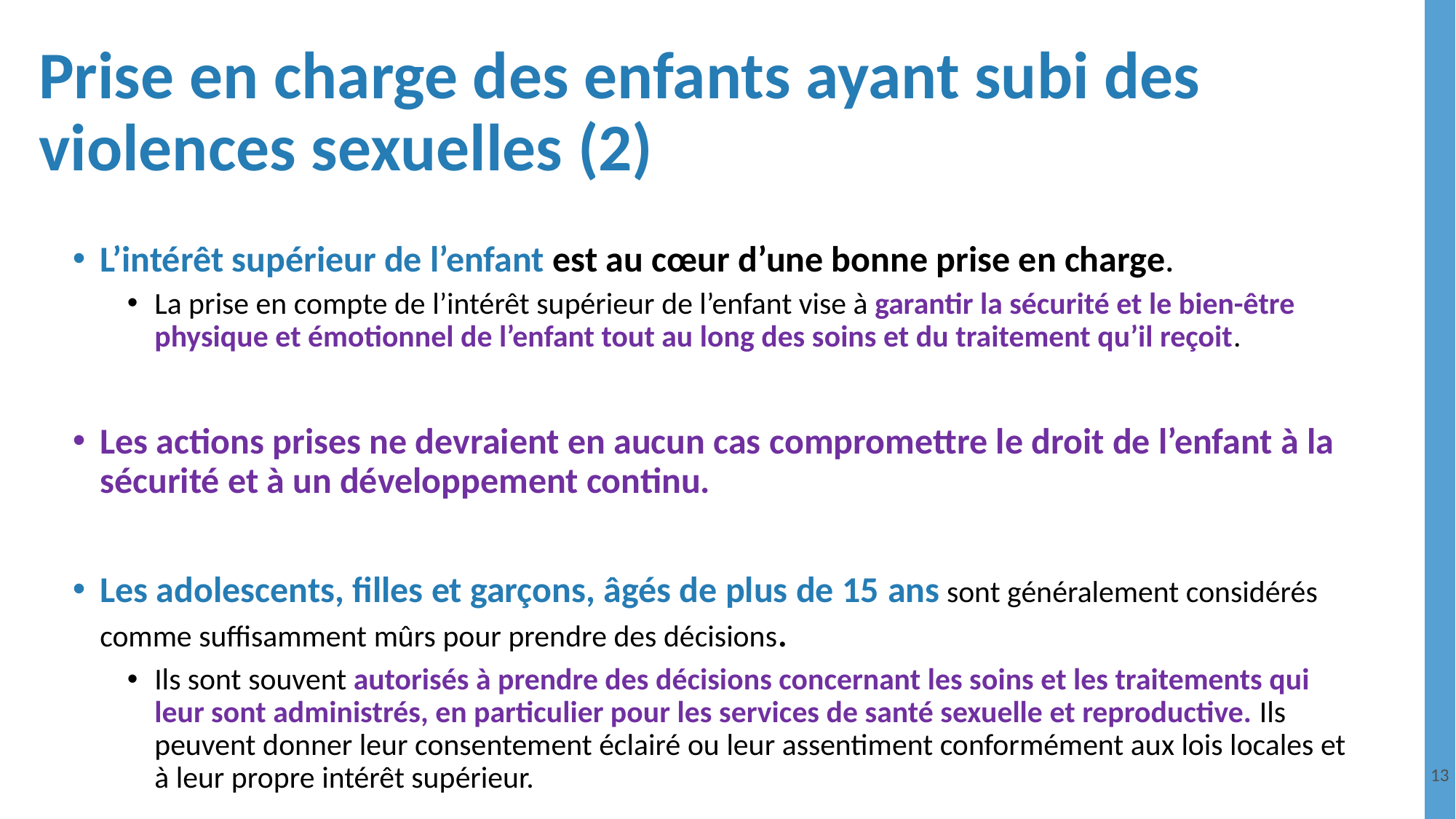

Prise en charge des enfants ayant subi des violences sexuelles (2)
L’intérêt supérieur de l’enfant est au cœur d’une bonne prise en charge.
La prise en compte de l’intérêt supérieur de l’enfant vise à garantir la sécurité et le bien-être physique et émotionnel de l’enfant tout au long des soins et du traitement qu’il reçoit.

Les actions prises ne devraient en aucun cas compromettre le droit de l’enfant à la sécurité et à un développement continu.

Les adolescents, filles et garçons, âgés de plus de 15 ans sont généralement considérés comme suffisamment mûrs pour prendre des décisions.
Ils sont souvent autorisés à prendre des décisions concernant les soins et les traitements qui leur sont administrés, en particulier pour les services de santé sexuelle et reproductive. Ils peuvent donner leur consentement éclairé ou leur assentiment conformément aux lois locales et à leur propre intérêt supérieur.
13